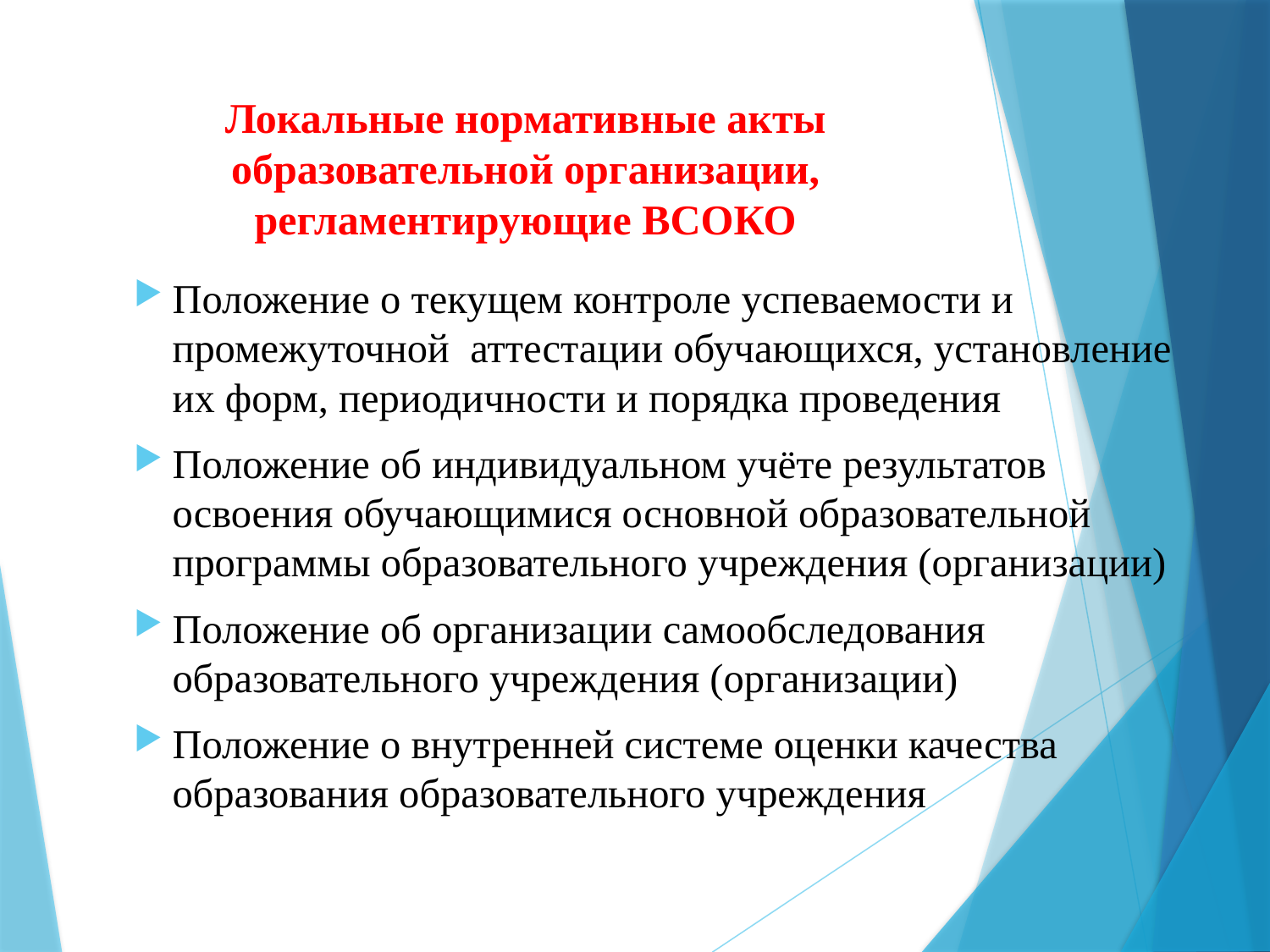

# Локальные нормативные акты образовательной организации, регламентирующие ВСОКО

Положение о текущем контроле успеваемости и промежуточной  аттестации обучающихся, установление их форм, периодичности и порядка проведения
Положение об индивидуальном учёте результатов освоения обучающимися основной образовательной программы образовательного учреждения (организации)
Положение об организации самообследования образовательного учреждения (организации)
Положение о внутренней системе оценки качества образования образовательного учреждения